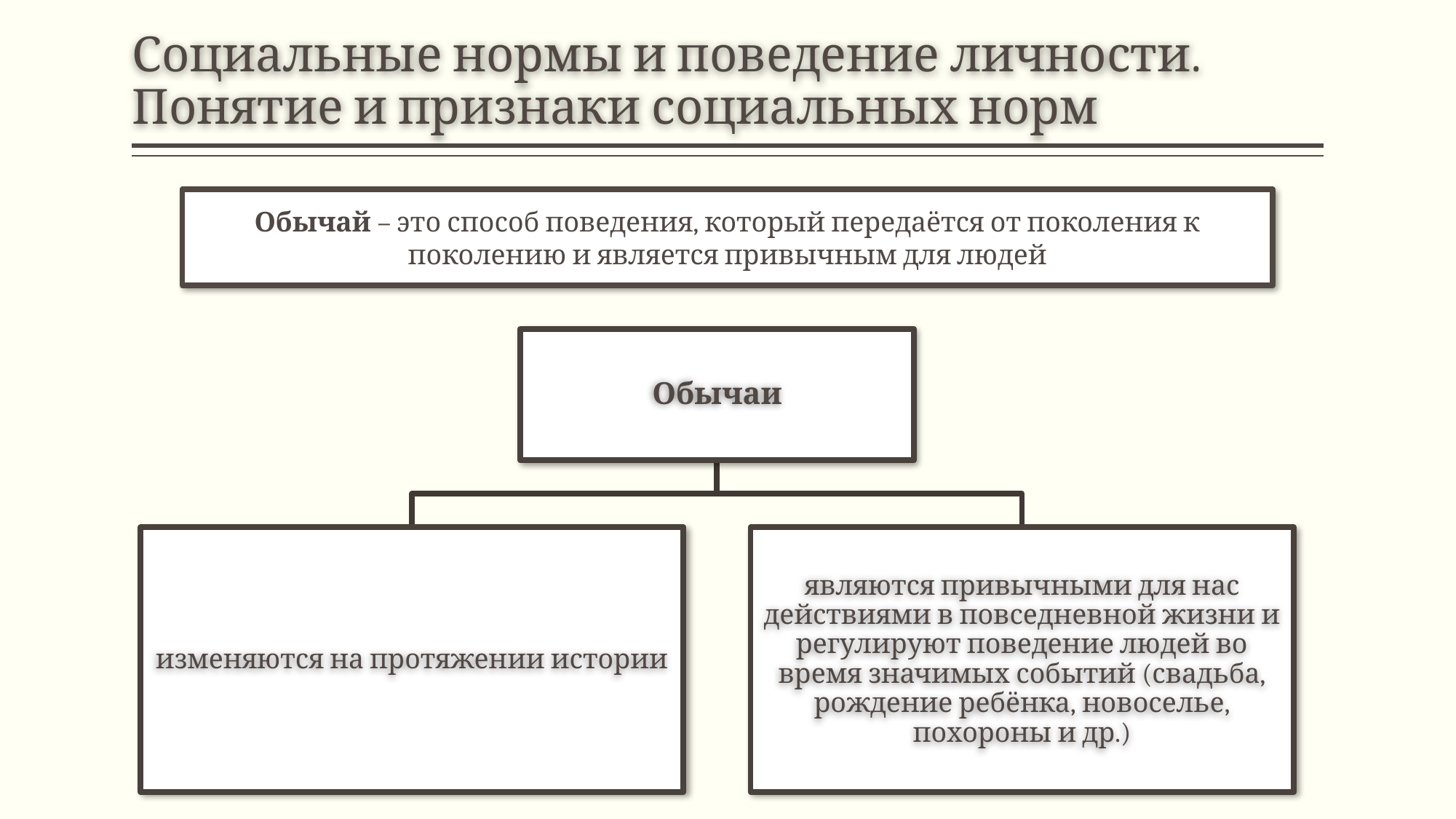

# Социальные нормы и поведение личности. Понятие и признаки социальных норм
Обычай – это способ поведения, который передаётся от поколения к поколению и является привычным для людей

Обычаи

изменяются на протяжении истории

являются привычными для нас действиями в повседневной жизни и регулируют поведение людей во время значимых событий (свадьба, рождение ребёнка, новоселье, похороны и др.)